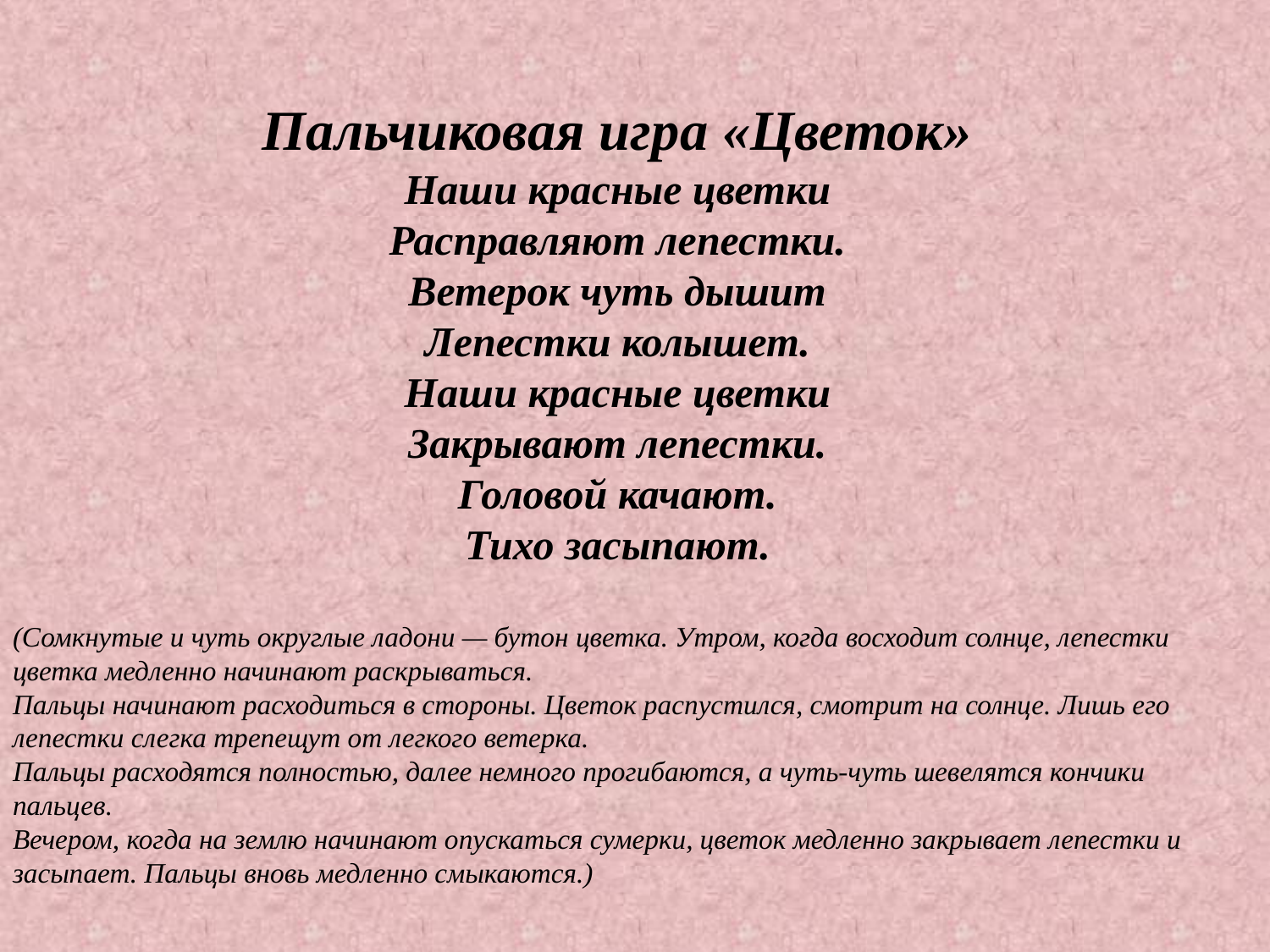

Пальчиковая игра «Цветок»
Наши красные цветки
Расправляют лепестки.
Ветерок чуть дышит
Лепестки колышет.
Наши красные цветки
Закрывают лепестки.
Головой качают.
Тихо засыпают.

(Сомкнутые и чуть округлые ладони — бутон цветка. Утром, когда восходит солнце, лепестки цветка медленно начинают раскрываться.
Пальцы начинают расходиться в стороны. Цветок распустился, смотрит на солнце. Лишь его лепестки слегка трепещут от легкого ветерка.
Пальцы расходятся полностью, далее немного прогибаются, а чуть-чуть шевелятся кончики пальцев.
Вечером, когда на землю начинают опускаться сумерки, цветок медленно закрывает лепестки и засыпает. Пальцы вновь медленно смыкаются.)